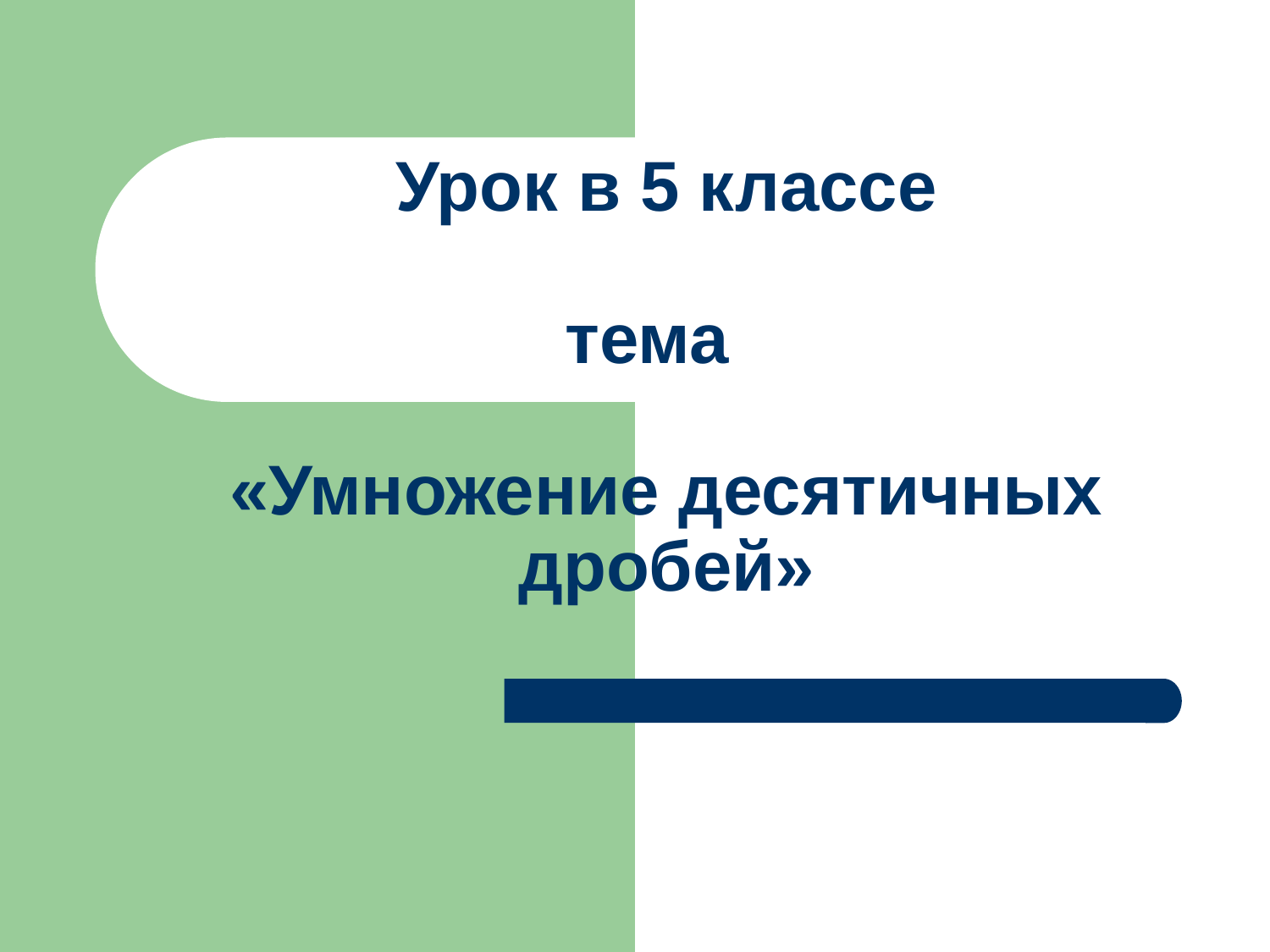

# Урок в 5 классе тема «Умножение десятичных дробей»